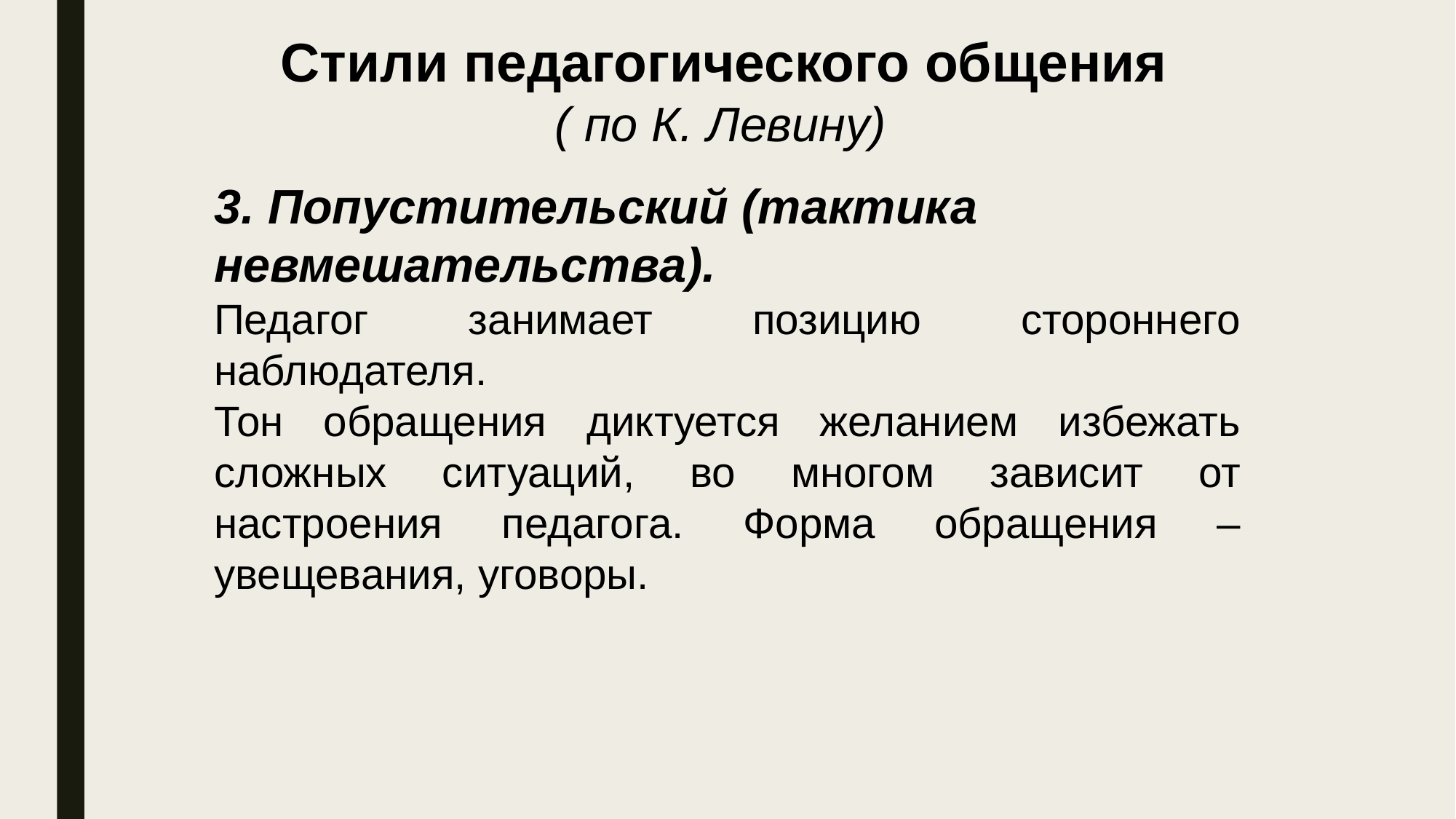

Стили педагогического общения
( по К. Левину)

3. Попустительский (тактика невмешательства).
Педагог занимает позицию стороннего наблюдателя.
Тон обращения диктуется желанием избежать сложных ситуаций, во многом зависит от настроения педагога. Форма обращения – увещевания, уговоры.